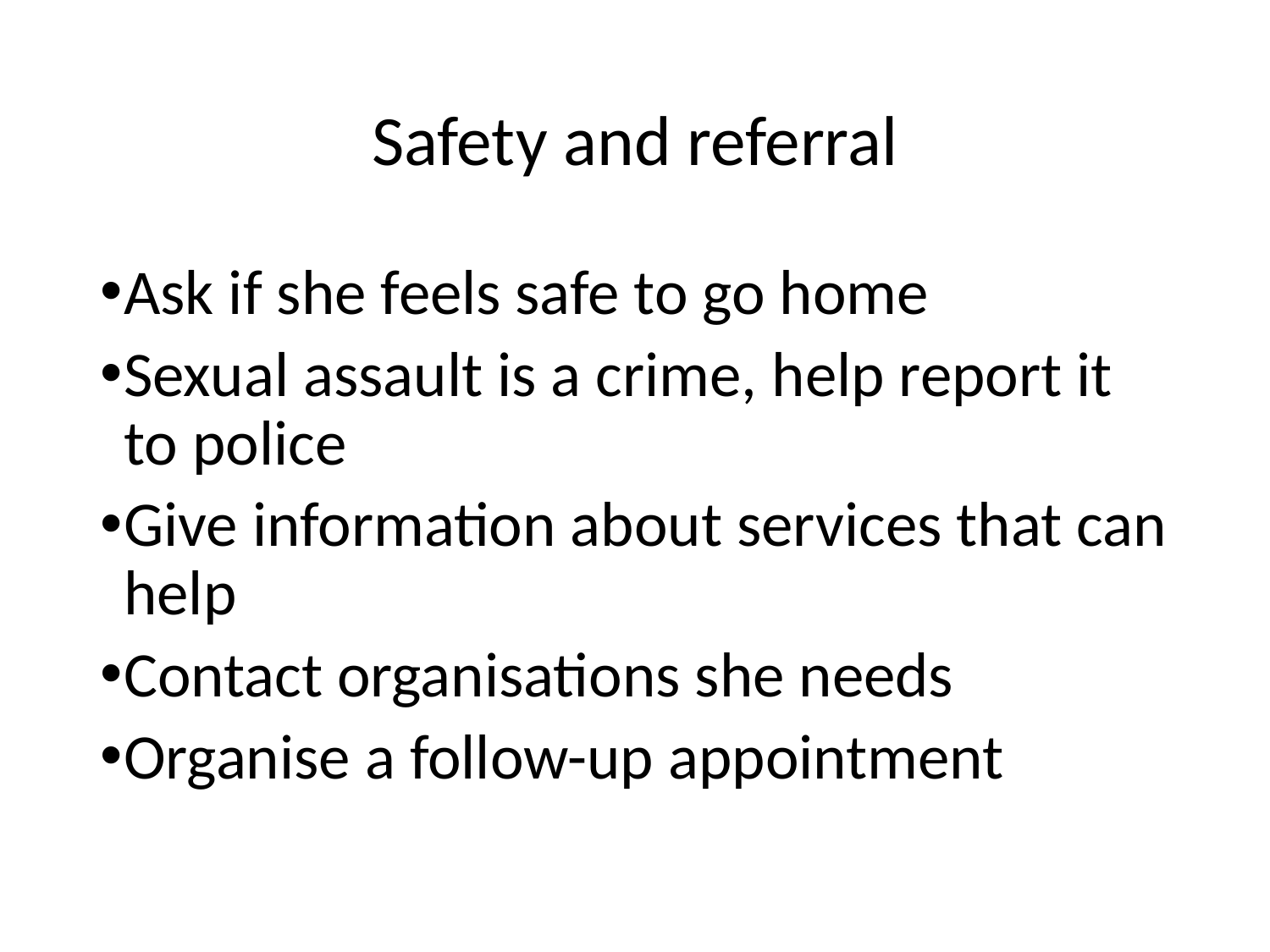

# Safety and referral
Ask if she feels safe to go home
Sexual assault is a crime, help report it to police
Give information about services that can help
Contact organisations she needs
Organise a follow-up appointment